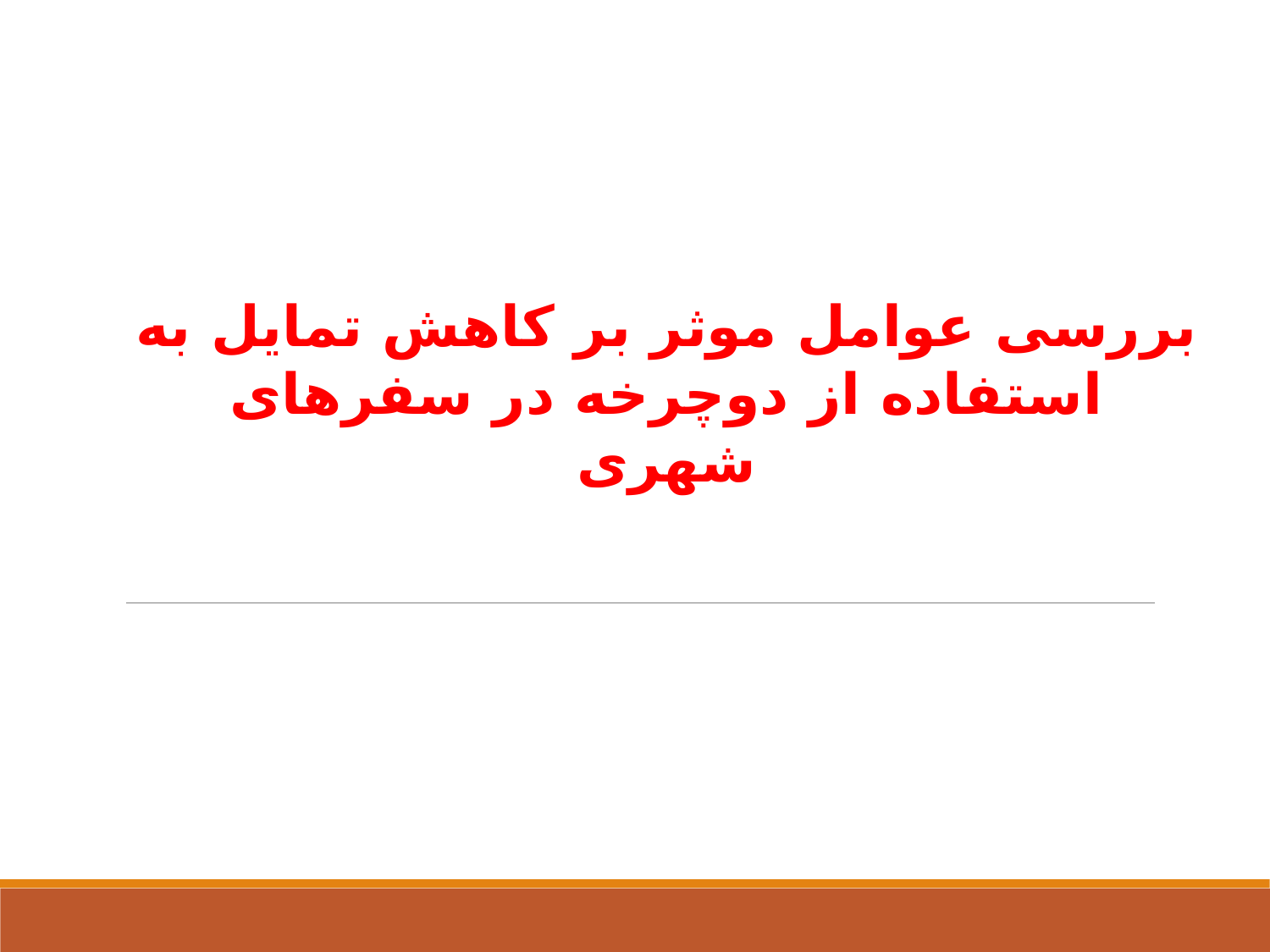

بررسی عوامل موثر بر کاهش تمایل به استفاده از دوچرخه در سفرهای شهری